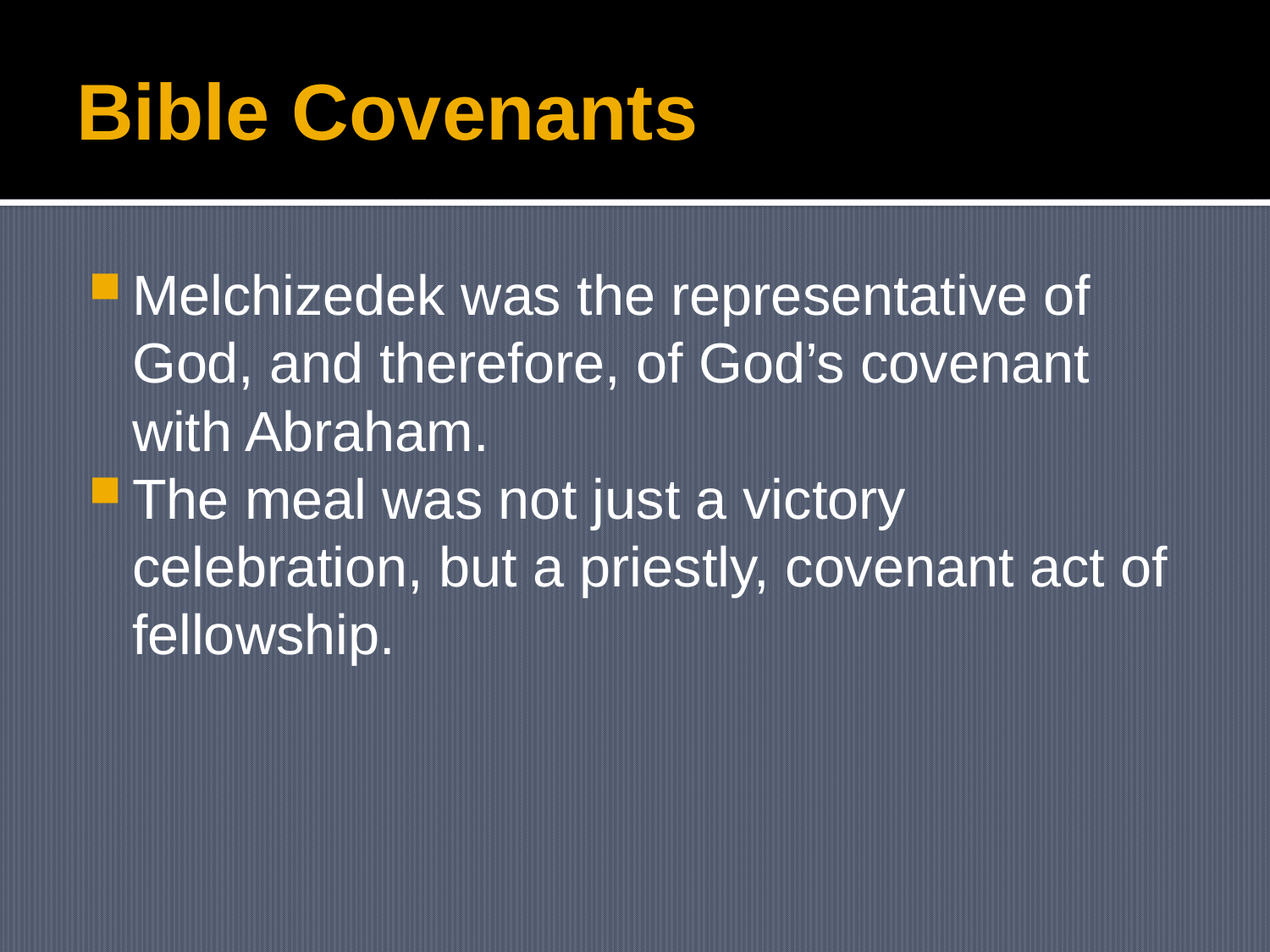

# Bible Covenants
Melchizedek was the representative of God, and therefore, of God’s covenant with Abraham.
The meal was not just a victory celebration, but a priestly, covenant act of fellowship.